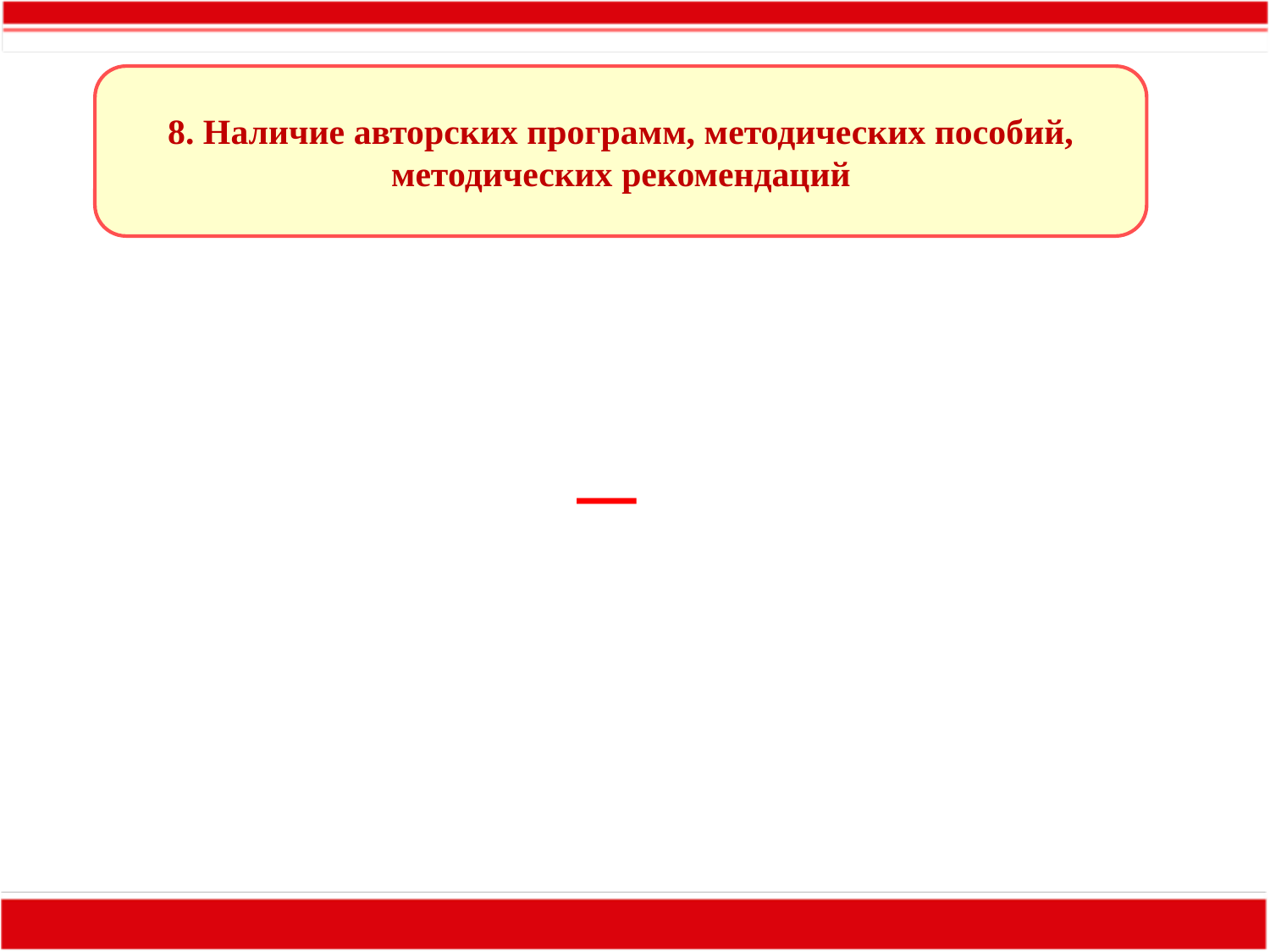

8. Наличие авторских программ, методических пособий, методических рекомендаций
–